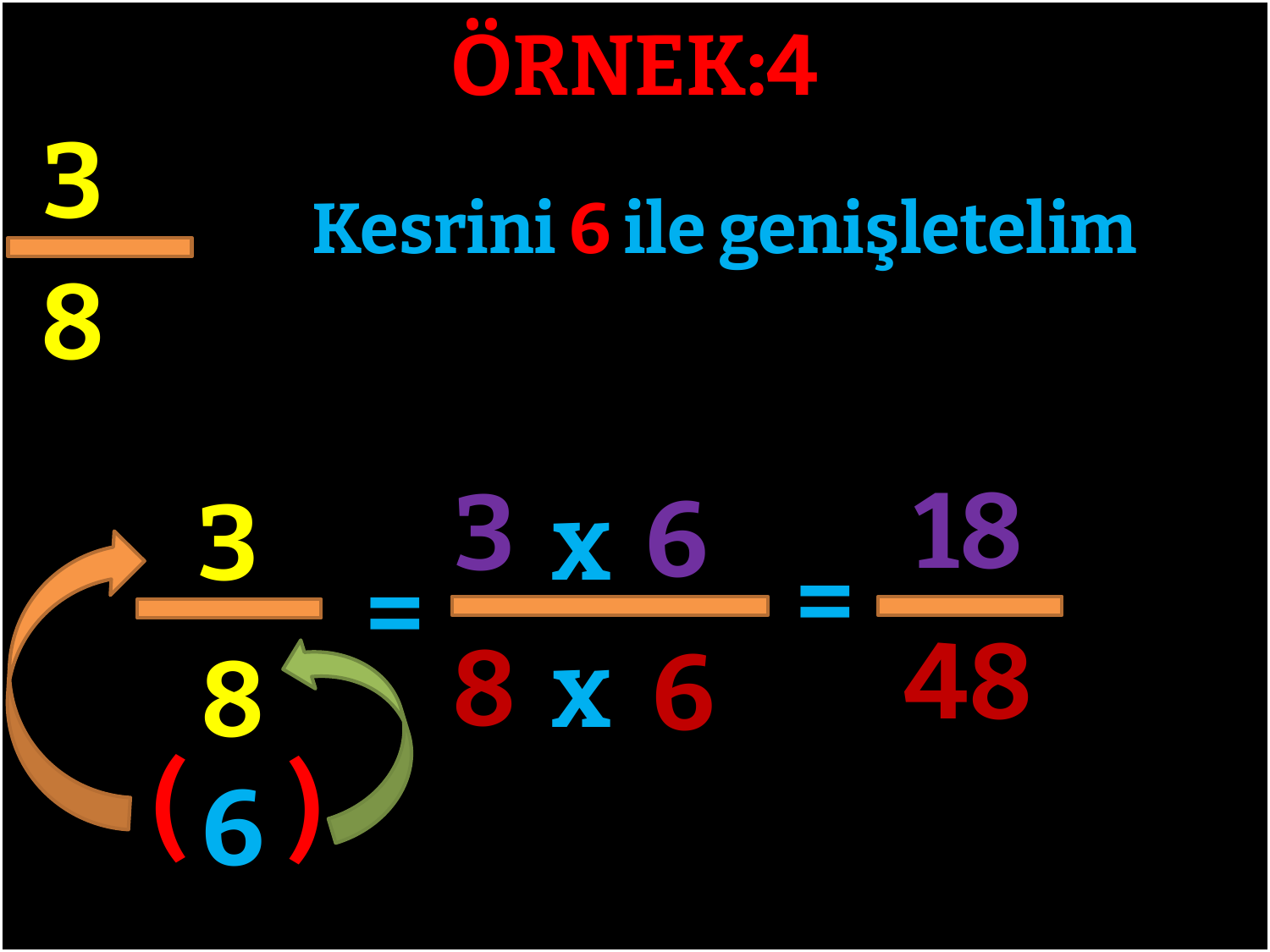

ÖRNEK:4
3
Kesrini 6 ile genişletelim

8
#
18
3
6
3
x
=
=

48

8
x
6
8

(
)
6